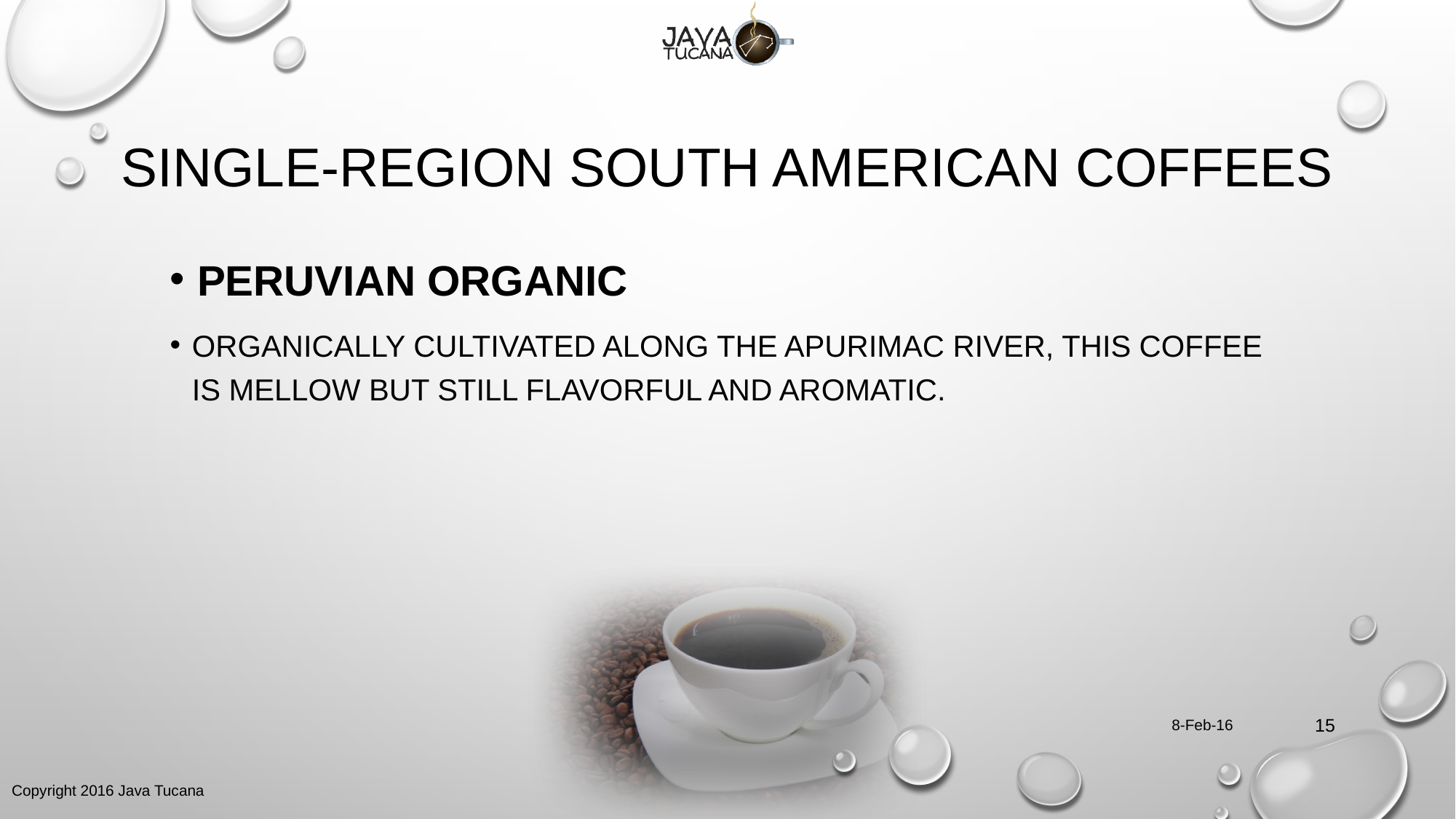

# Single-region South American coffees
Peruvian Organic
Organically cultivated along the Apurimac River, this coffee is mellow but still flavorful and aromatic.

8-Feb-16
15
Copyright 2016 Java Tucana